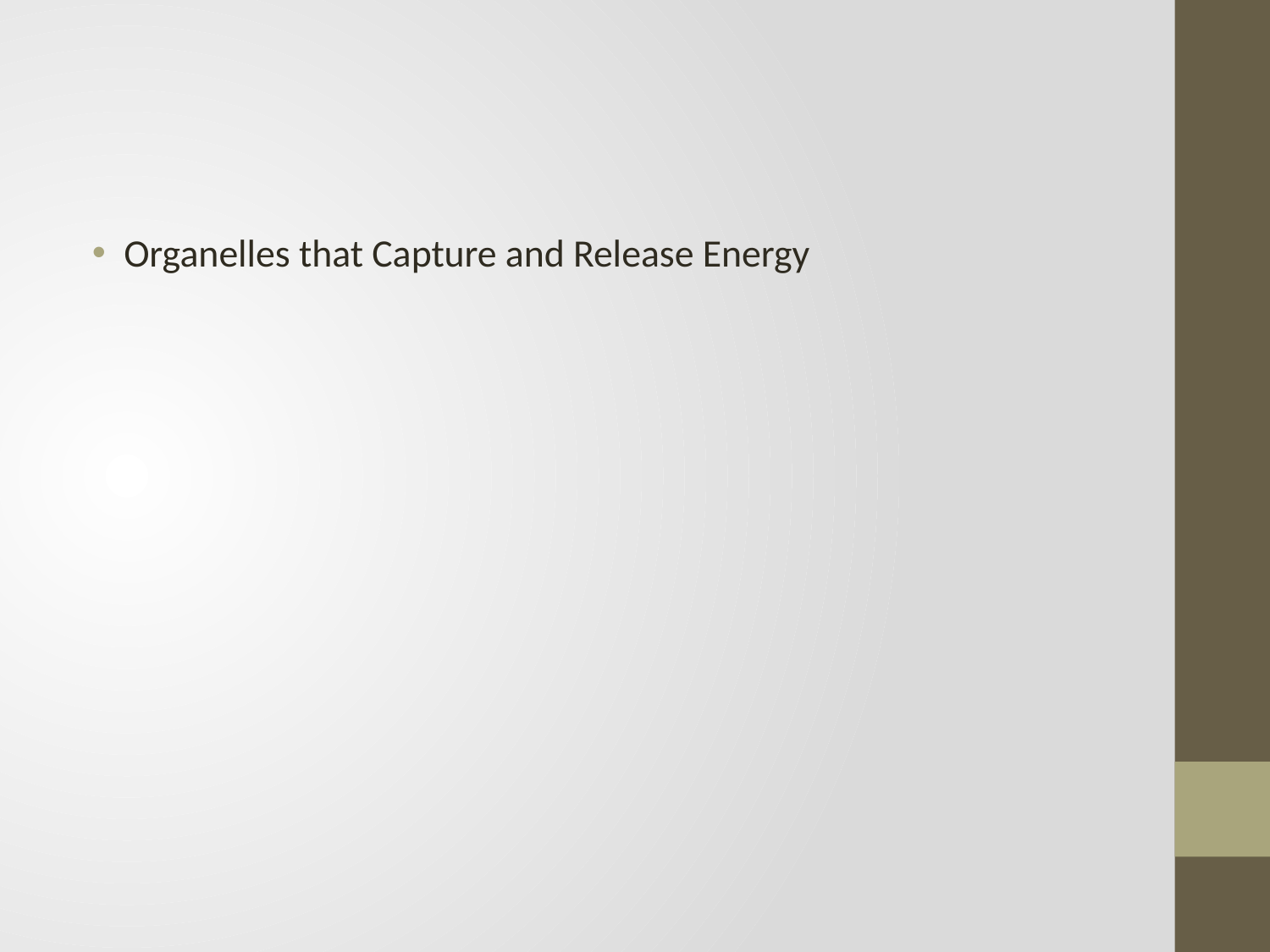

#
Organelles that Capture and Release Energy